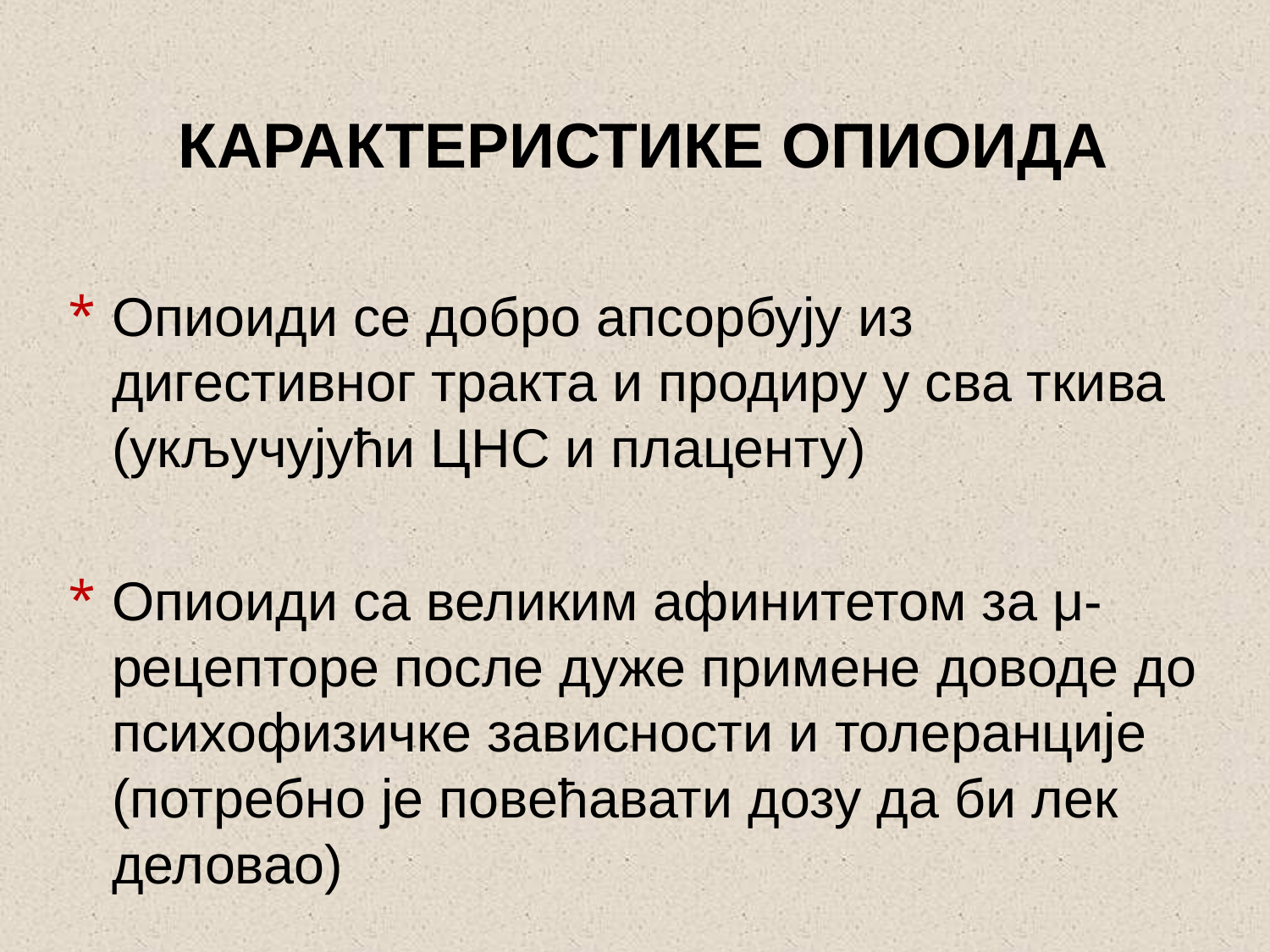

# КАРАКТЕРИСТИКЕ ОПИОИДА
Опиоиди се добро апсорбују из дигестивног тракта и продиру у сва ткива (укључујући ЦНС и плаценту)

Опиоиди са великим афинитетом за μ-рецепторе после дуже примене доводе до психофизичке зависности и толеранције (потребно је повећавати дозу да би лек деловао)